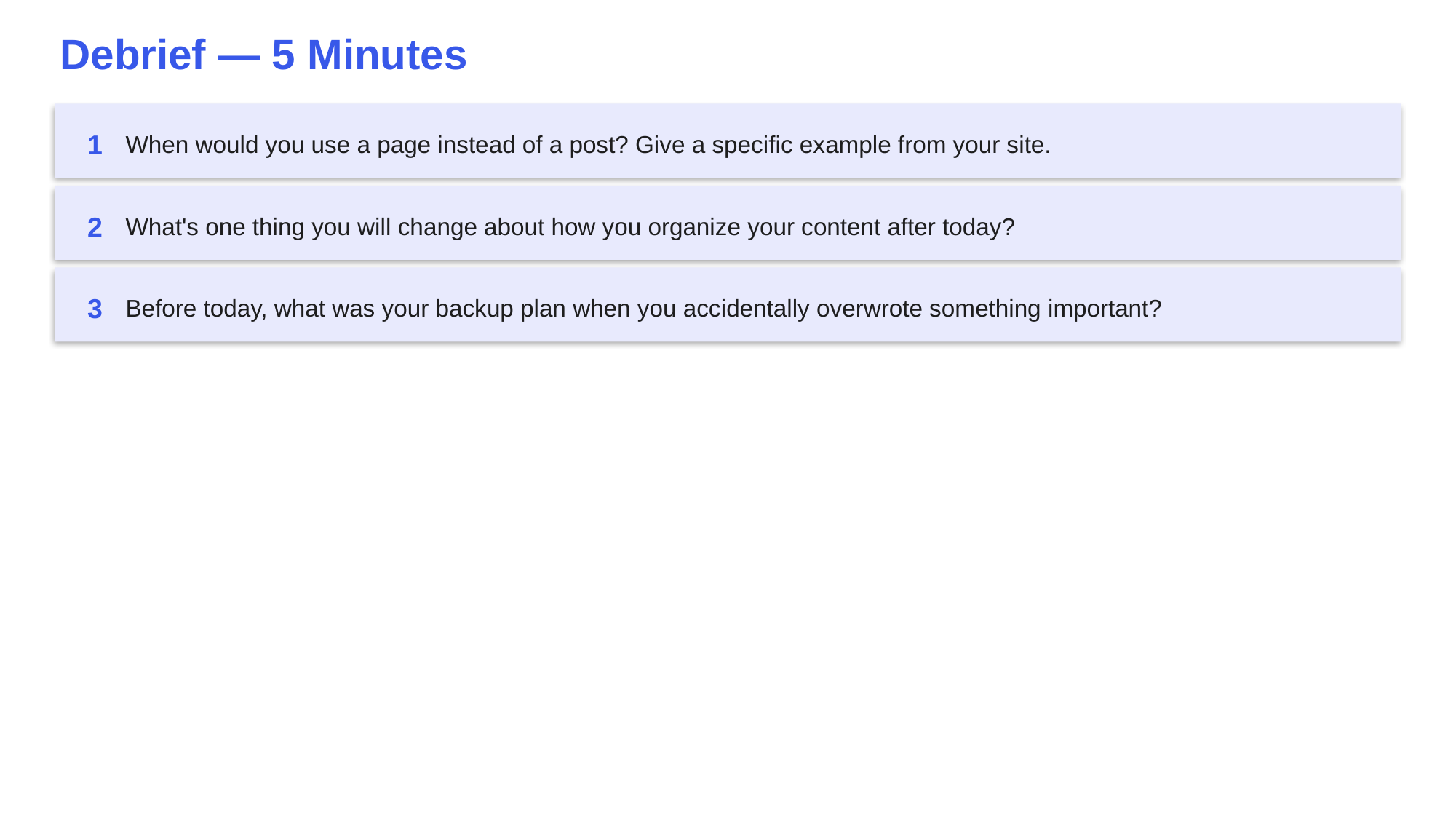

Debrief — 5 Minutes

1
When would you use a page instead of a post? Give a specific example from your site.

2
What's one thing you will change about how you organize your content after today?

3
Before today, what was your backup plan when you accidentally overwrote something important?